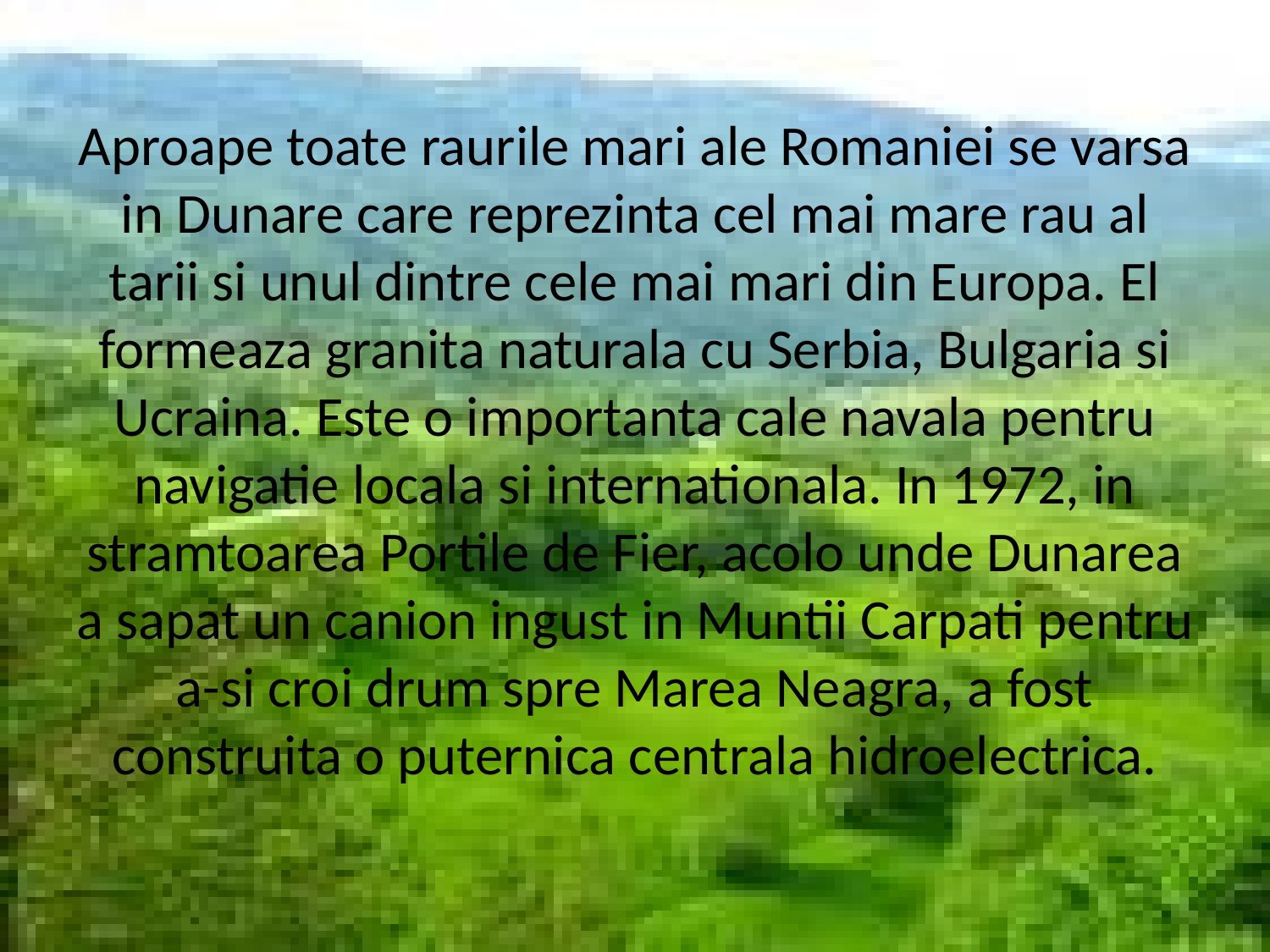

# Aproape toate raurile mari ale Romaniei se varsa in Dunare care reprezinta cel mai mare rau al tarii si unul dintre cele mai mari din Europa. El formeaza granita naturala cu Serbia, Bulgaria si Ucraina. Este o importanta cale navala pentru navigatie locala si internationala. In 1972, in stramtoarea Portile de Fier, acolo unde Dunarea a sapat un canion ingust in Muntii Carpati pentru a-si croi drum spre Marea Neagra, a fost construita o puternica centrala hidroelectrica.